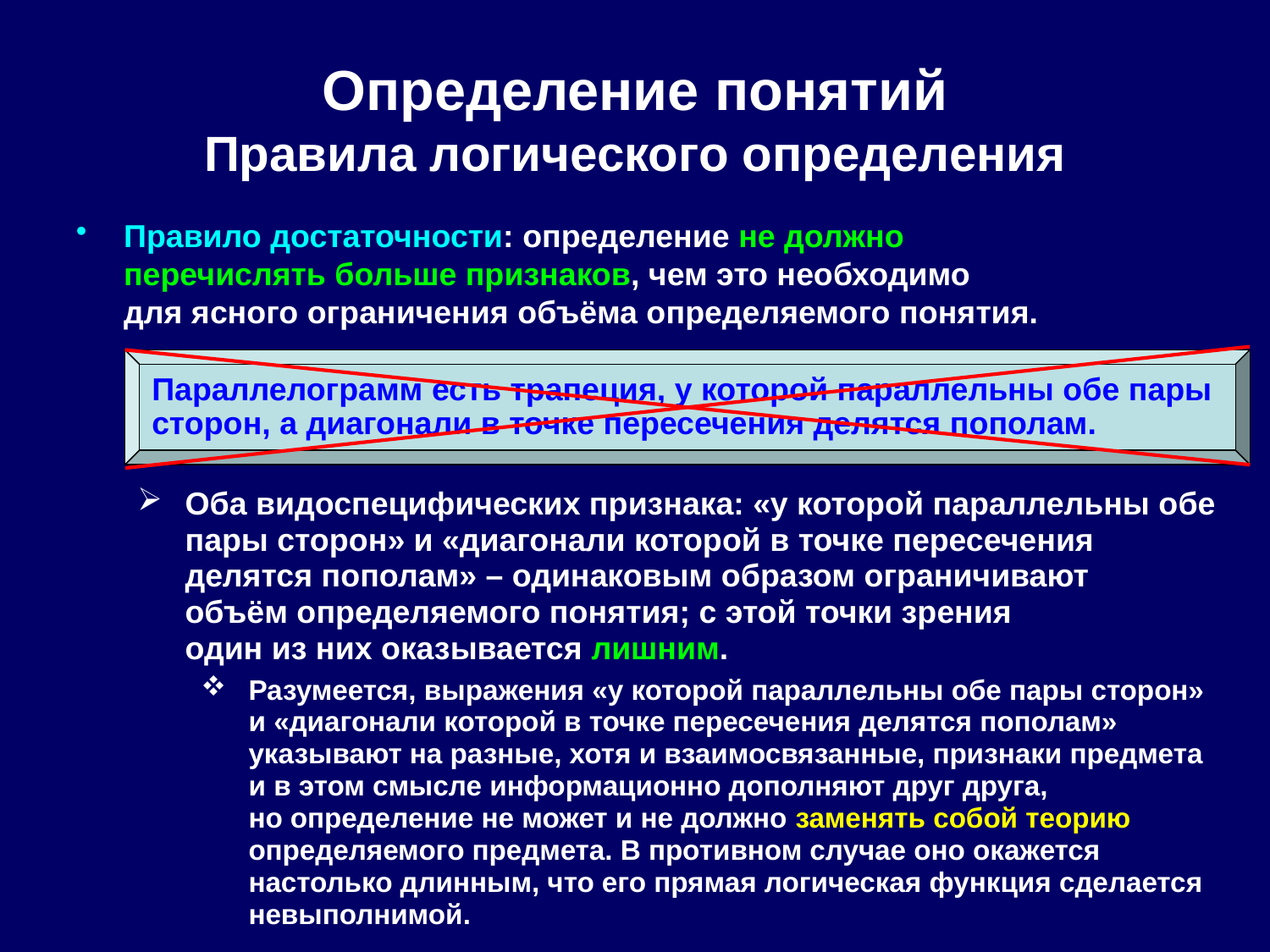

Определение понятий
Правила логического определения
Правило достаточности: определение не должно
перечислять больше признаков, чем это необходимо
для ясного ограничения объёма определяемого понятия.
Параллелограмм есть трапеция, у которой параллельны обе пары сторон, а диагонали в точке пересечения делятся пополам.
Оба видоспецифических признака: «у которой параллельны обе пары сторон» и «диагонали которой в точке пересечения делятся пополам» – одинаковым образом ограничивают
объём определяемого понятия; с этой точки зрения
один из них оказывается лишним.
Разумеется, выражения «у которой параллельны обе пары сторон» и «диагонали которой в точке пересечения делятся пополам» указывают на разные, хотя и взаимосвязанные, признаки предмета и в этом смысле информационно дополняют друг друга,
но определение не может и не должно заменять собой теорию определяемого предмета. В противном случае оно окажется настолько длинным, что его прямая логическая функция сделается невыполнимой.